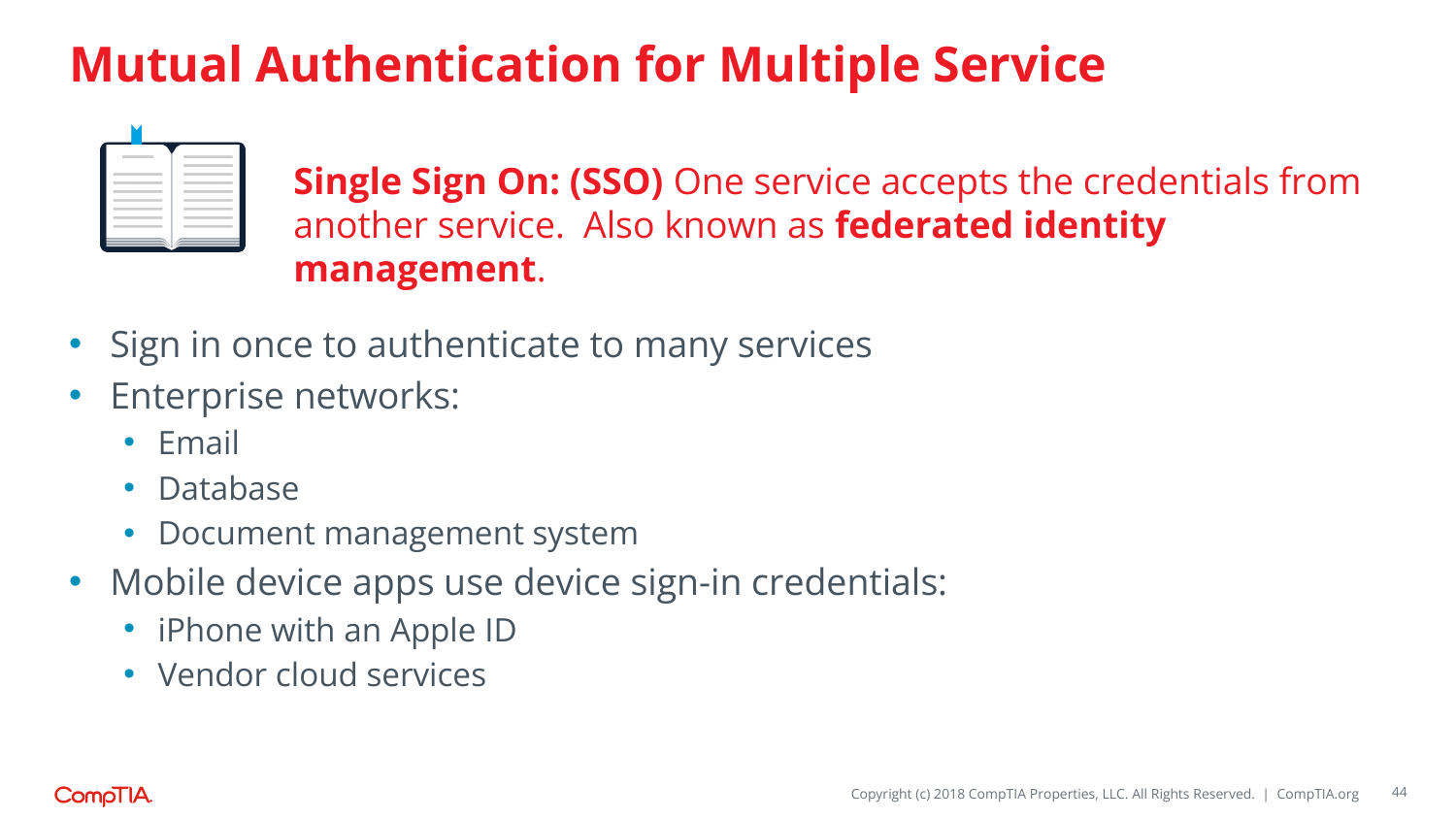

# Mutual Authentication for Multiple Service
Single Sign On: (SSO) One service accepts the credentials from another service.  Also known as federated identity management.
Sign in once to authenticate to many services
Enterprise networks:
Email
Database
Document management system
Mobile device apps use device sign-in credentials:
iPhone with an Apple ID
Vendor cloud services
44